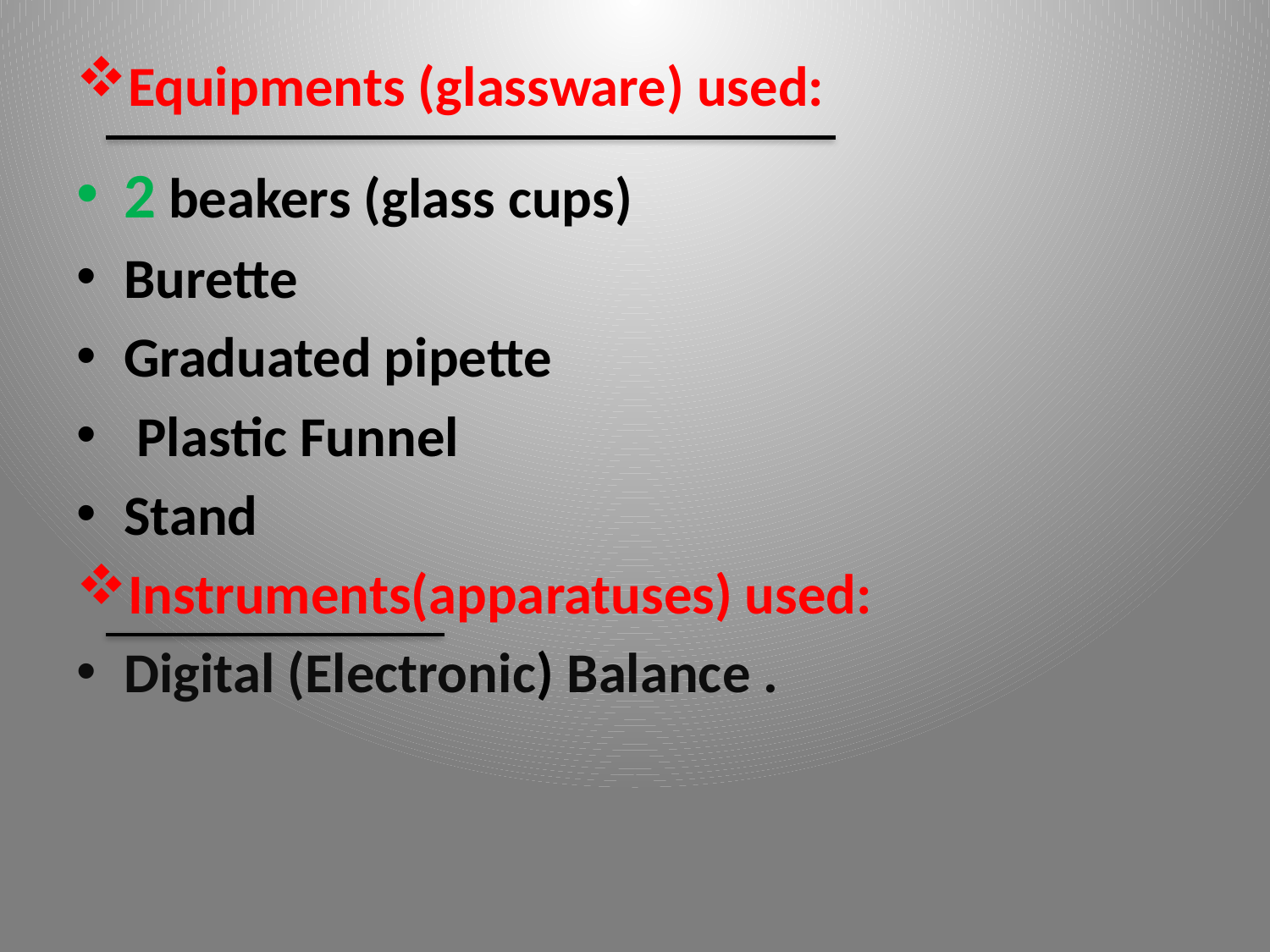

# Equipments (glassware) used:
2 beakers (glass cups)
Burette
Graduated pipette
 Plastic Funnel
Stand
Instruments(apparatuses) used:
Digital (Electronic) Balance .